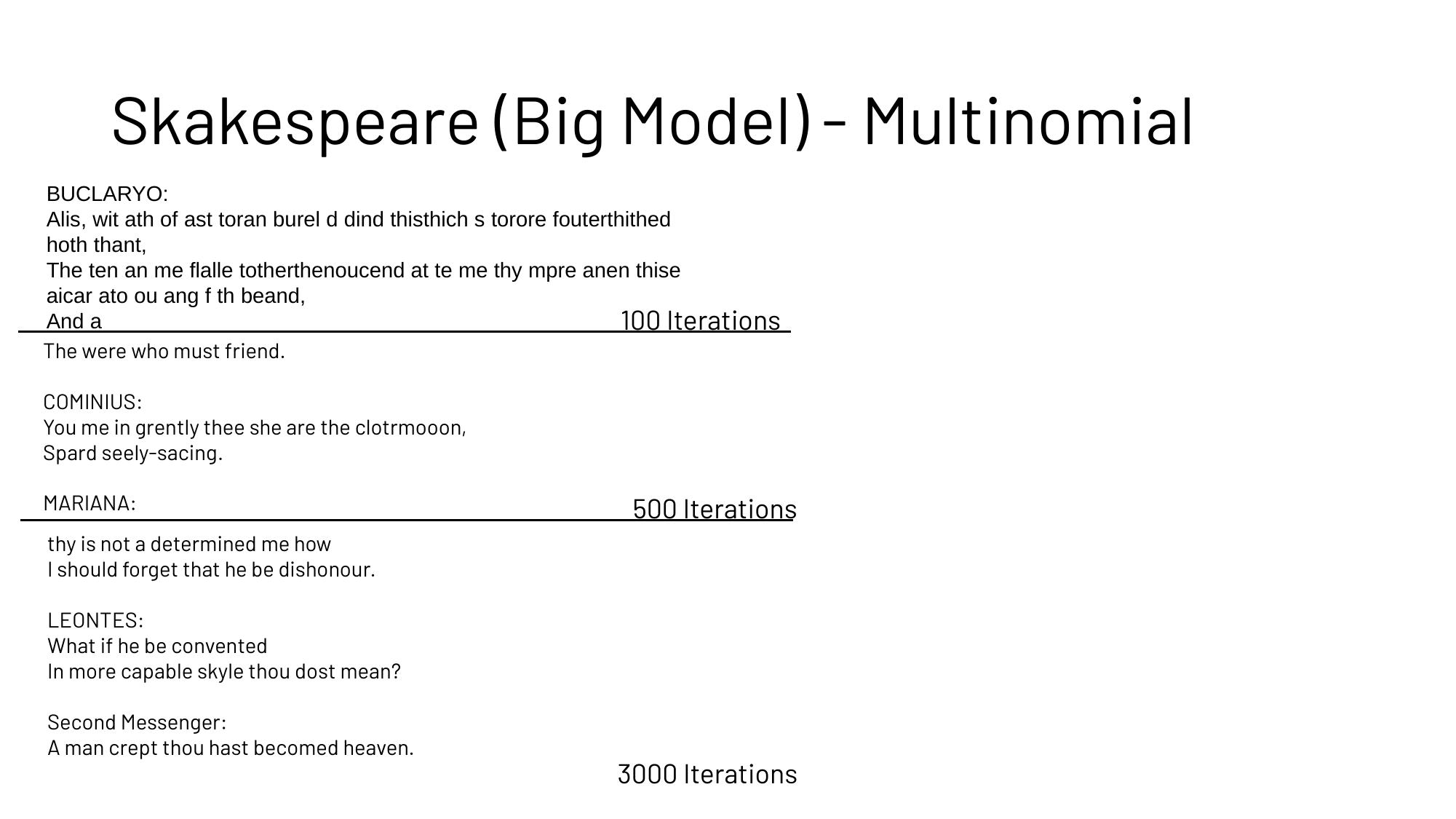

# Skakespeare (Big Model) - Multinomial
BUCLARYO:
Alis, wit ath of ast toran burel d dind thisthich s torore fouterthithed hoth thant,
The ten an me flalle totherthenoucend at te me thy mpre anen thise aicar ato ou ang f th beand,
And a
100 Iterations
The were who must friend.

COMINIUS:
You me in grently thee she are the clotrmooon,
Spard seely-sacing.

MARIANA:
500 Iterations
thy is not a determined me how
I should forget that he be dishonour.

LEONTES:
What if he be convented
In more capable skyle thou dost mean?

Second Messenger:
A man crept thou hast becomed heaven.
3000 Iterations